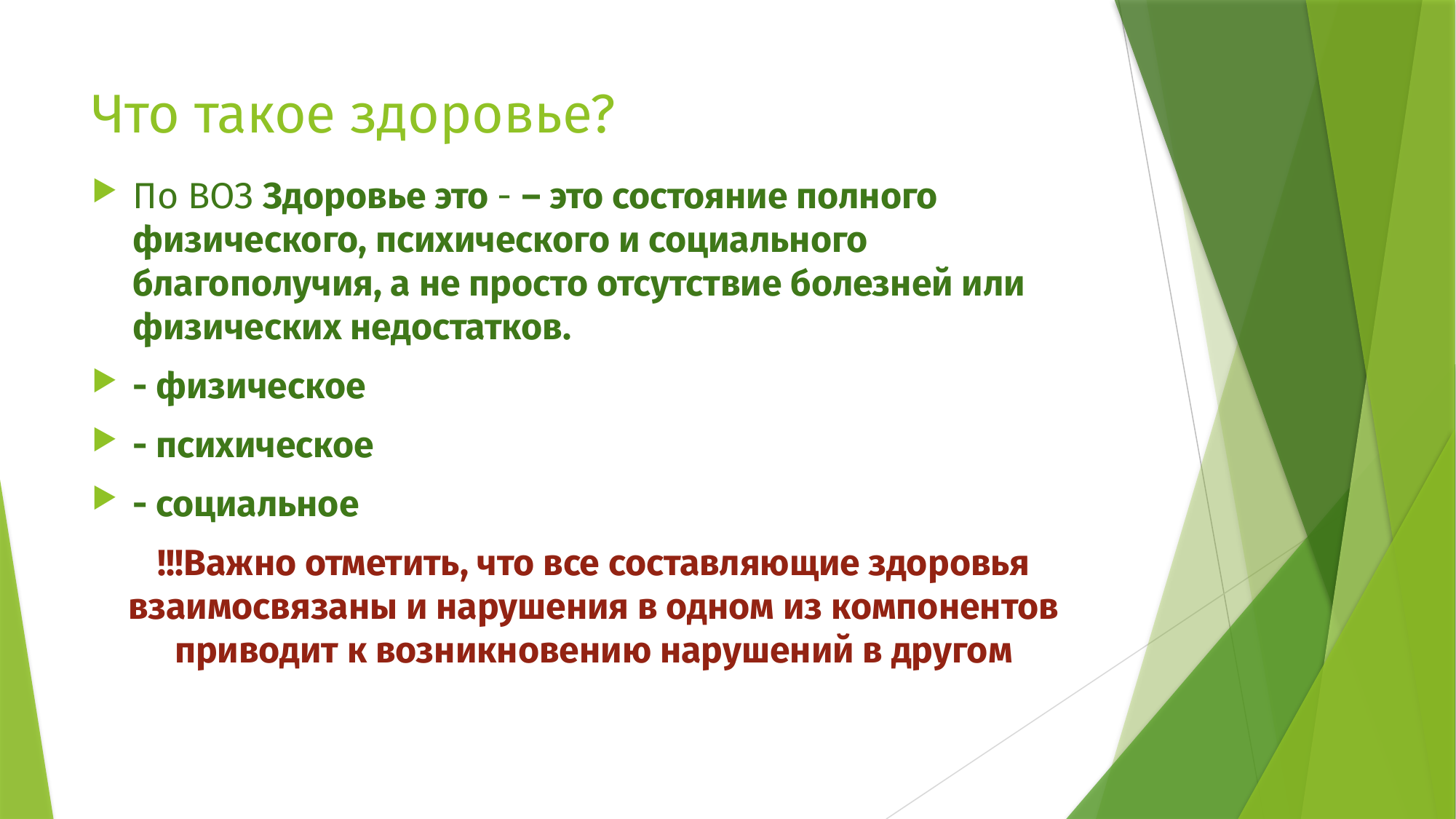

# Что такое здоровье?
По ВОЗ Здоровье это - – это состояние полного физического, психического и социального благополучия, а не просто отсутствие болезней или физических недостатков.
- физическое
- психическое
- социальное
!!!Важно отметить, что все составляющие здоровья взаимосвязаны и нарушения в одном из компонентов приводит к возникновению нарушений в другом